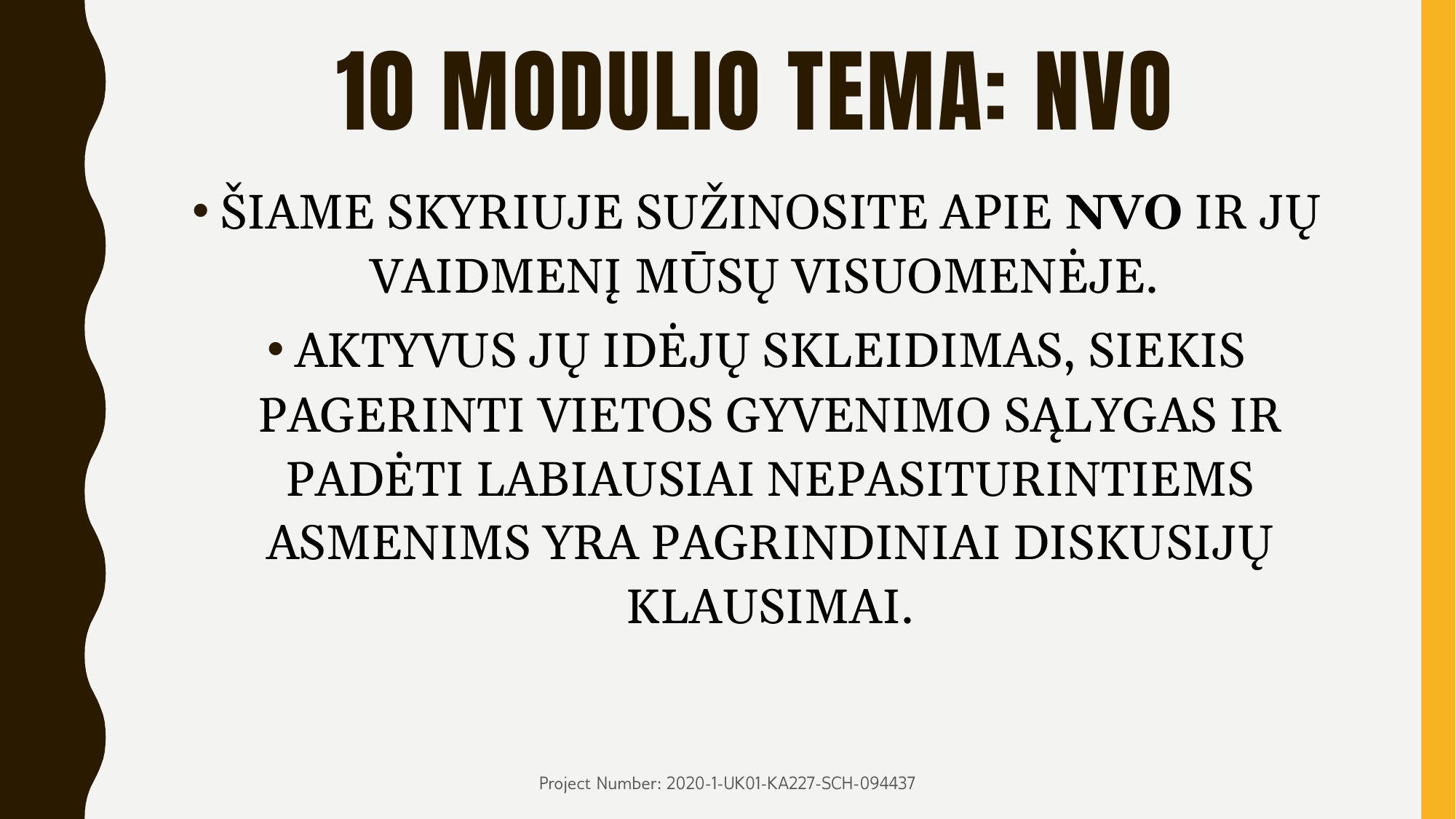

# 10 MODULIO TEMA: NVO
ŠIAME SKYRIUJE SUŽINOSITE APIE NVO IR JŲ VAIDMENĮ MŪSŲ VISUOMENĖJE.
AKTYVUS JŲ IDĖJŲ SKLEIDIMAS, SIEKIS PAGERINTI VIETOS GYVENIMO SĄLYGAS IR PADĖTI LABIAUSIAI NEPASITURINTIEMS ASMENIMS YRA PAGRINDINIAI DISKUSIJŲ KLAUSIMAI.

Project Number: 2020-1-UK01-KA227-SCH-094437